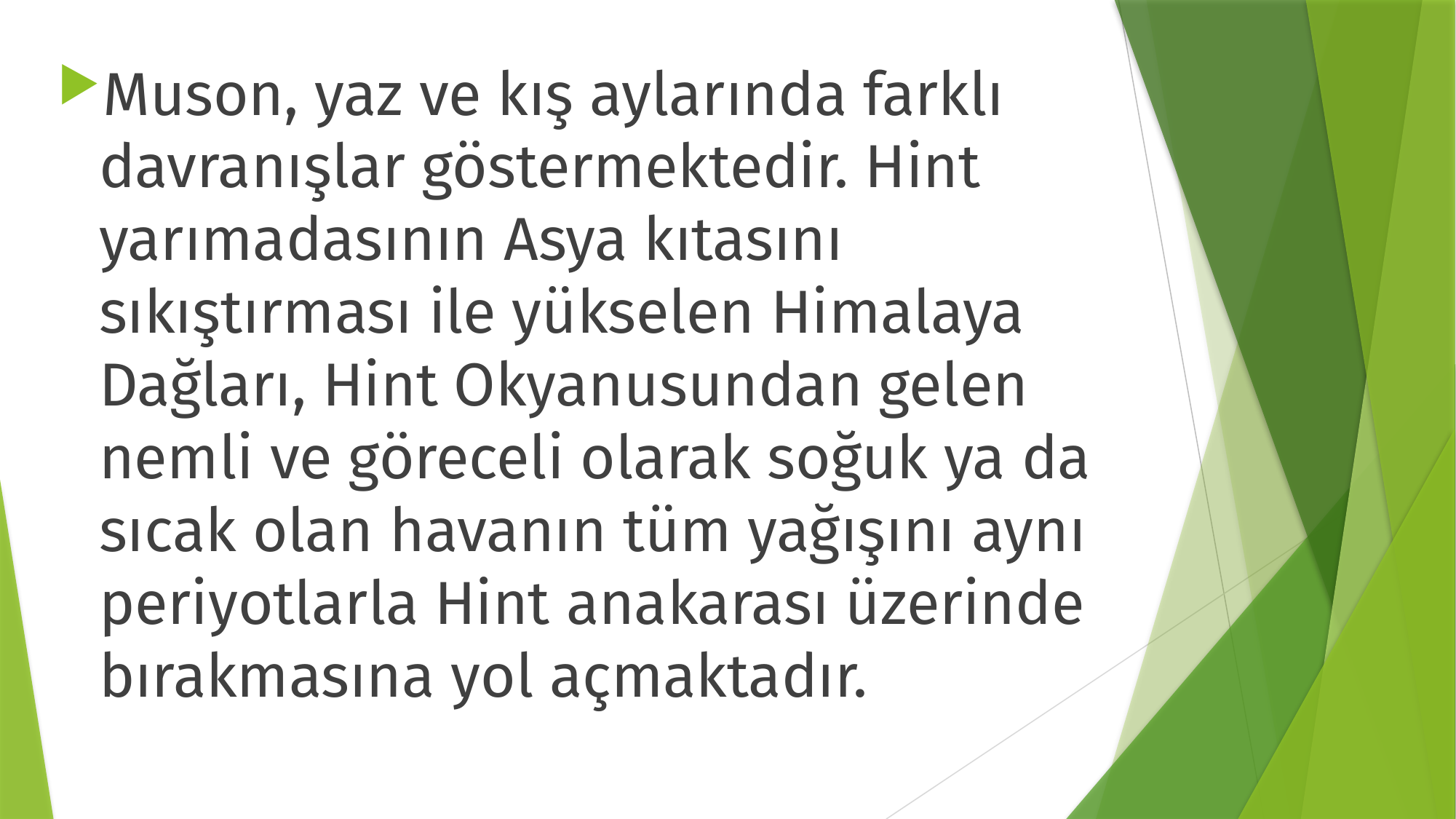

Muson, yaz ve kış aylarında farklı davranışlar göstermektedir. Hint yarımadasının Asya kıtasını sıkıştırması ile yükselen Himalaya Dağları, Hint Okyanusundan gelen nemli ve göreceli olarak soğuk ya da sıcak olan havanın tüm yağışını aynı periyotlarla Hint anakarası üzerinde bırakmasına yol açmaktadır.